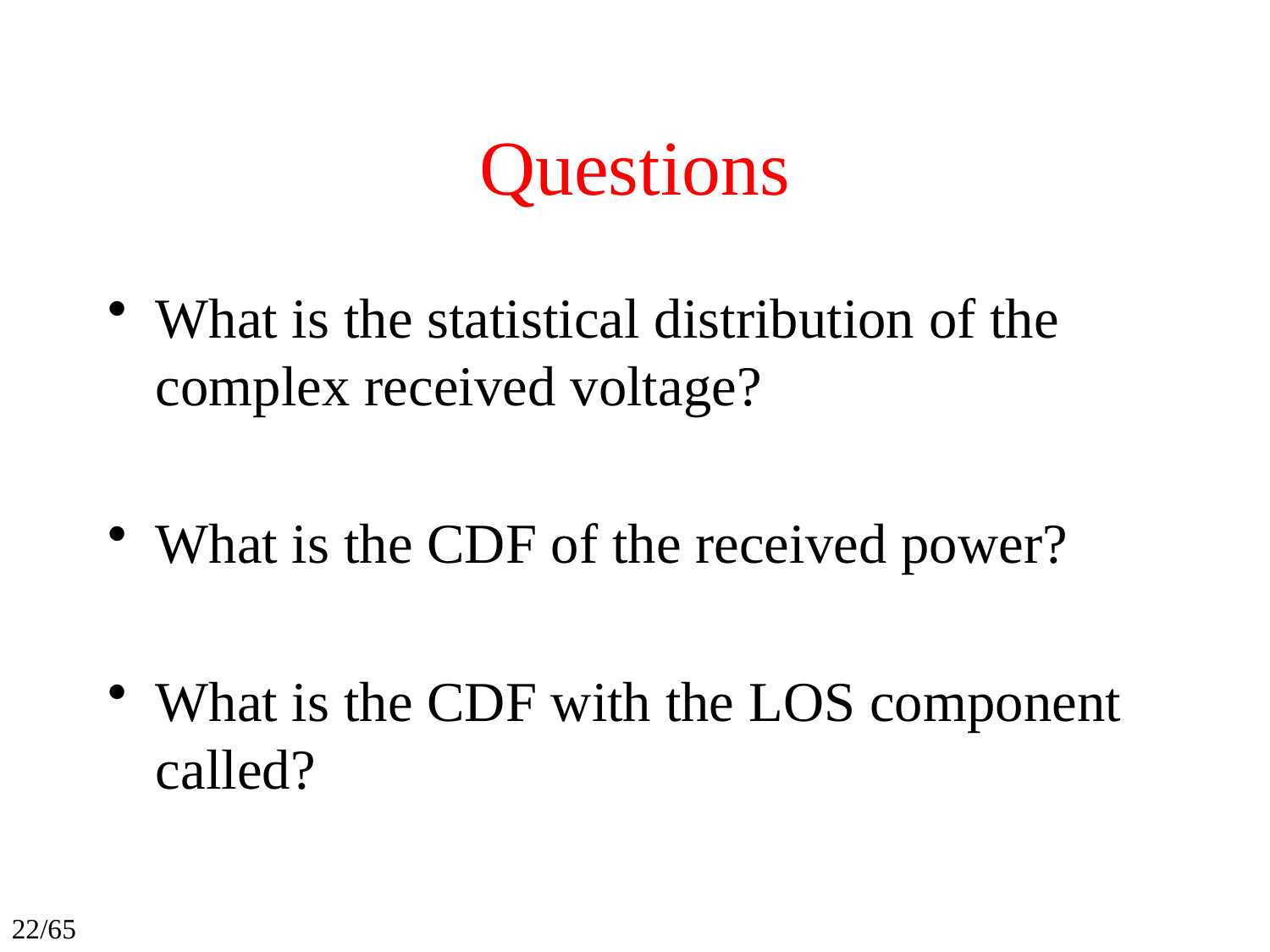

# Questions
What is the statistical distribution of the complex received voltage?

What is the CDF of the received power?

What is the CDF with the LOS component called?